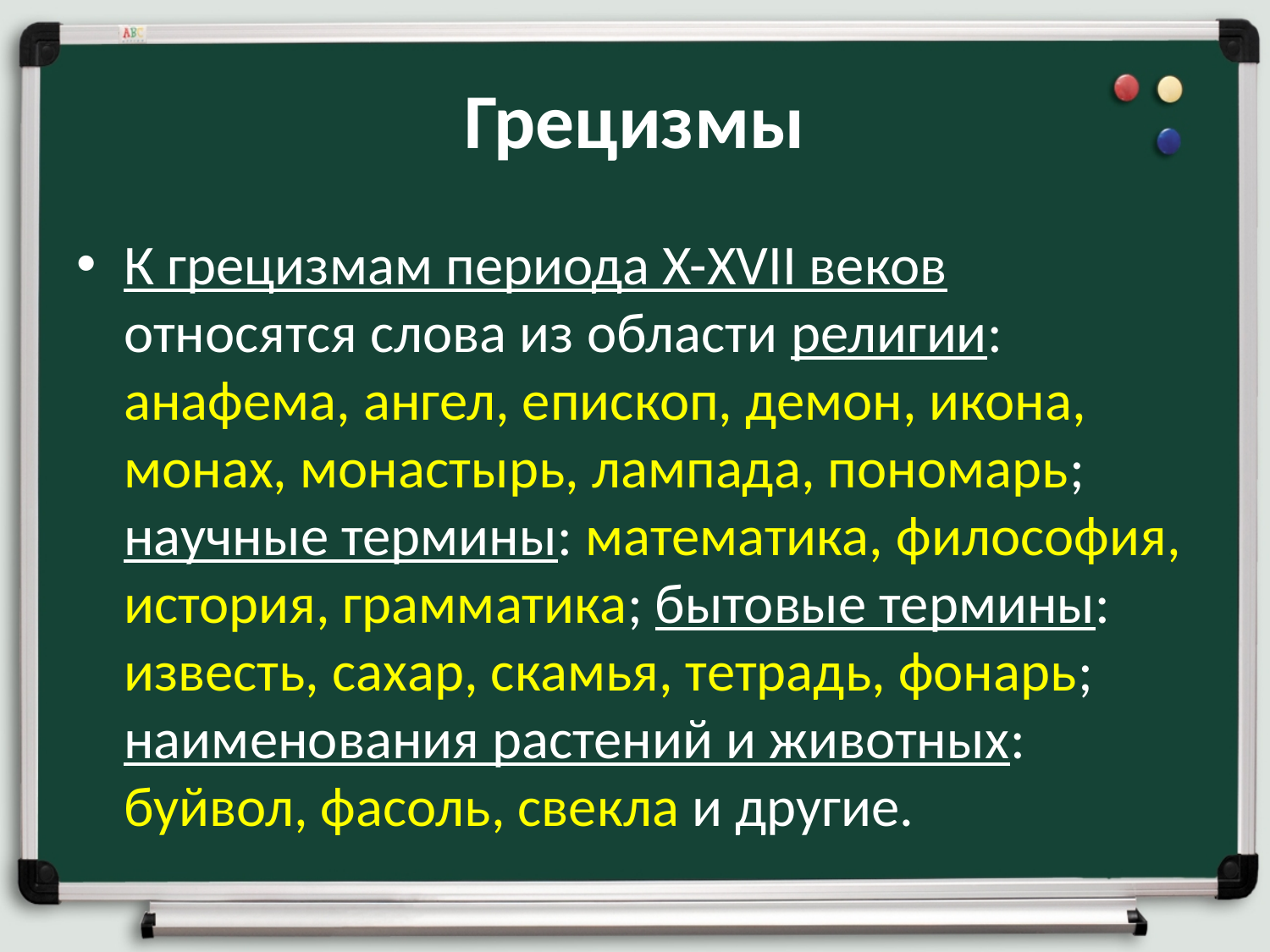

# Грецизмы
К грецизмам периода X-XVII веков относятся слова из области религии: анафема, ангел, епископ, демон, икона, монах, монастырь, лампада, пономарь; научные термины: математика, философия, история, грамматика; бытовые термины: известь, сахар, скамья, тетрадь, фонарь; наименования растений и животных: буйвол, фасоль, свекла и другие.